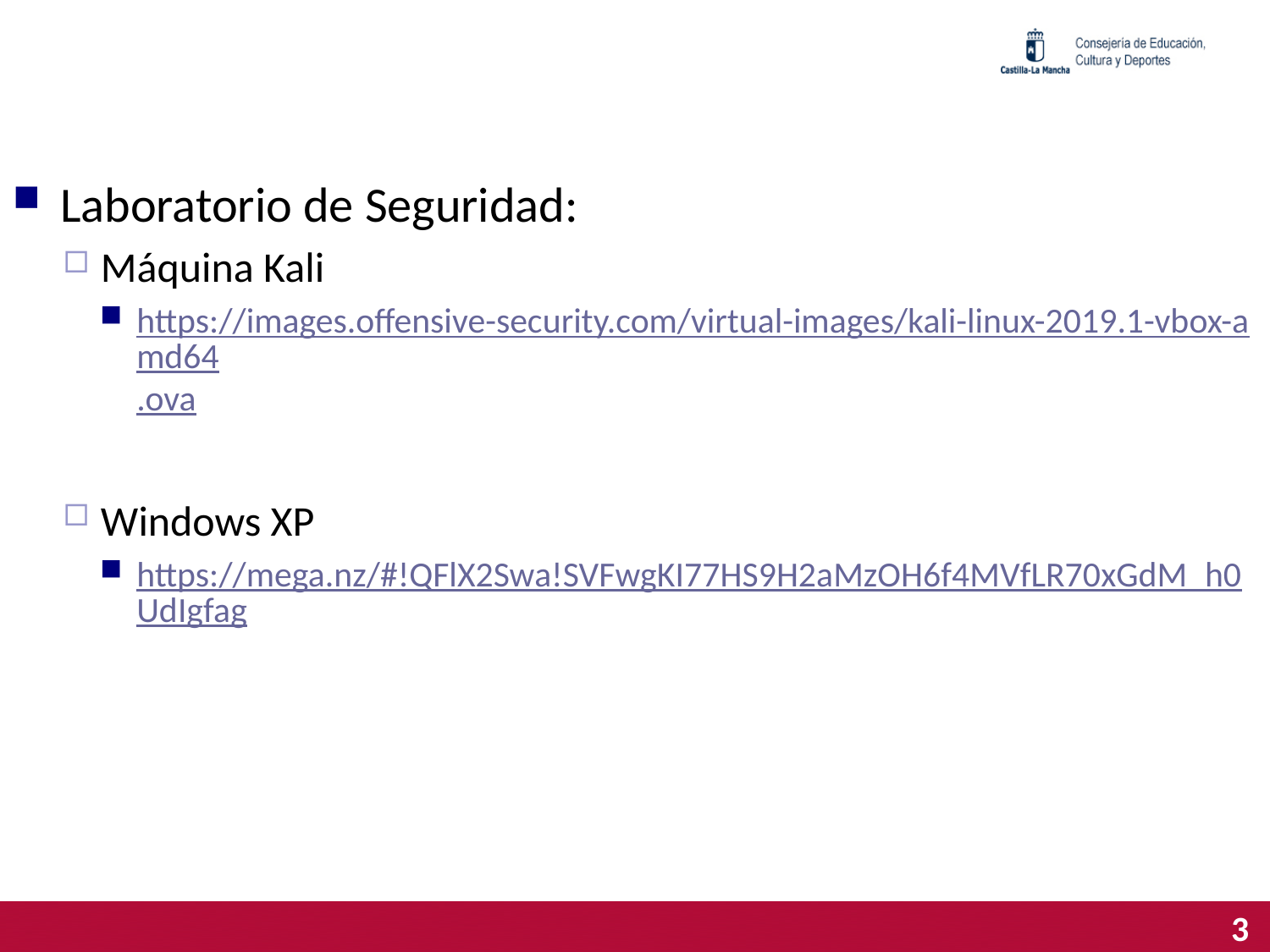

Laboratorio de Seguridad:
Máquina Kali
https://images.offensive-security.com/virtual-images/kali-linux-2019.1-vbox-amd64.ova

Windows XP
https://mega.nz/#!QFlX2Swa!SVFwgKI77HS9H2aMzOH6f4MVfLR70xGdM_h0UdIgfag